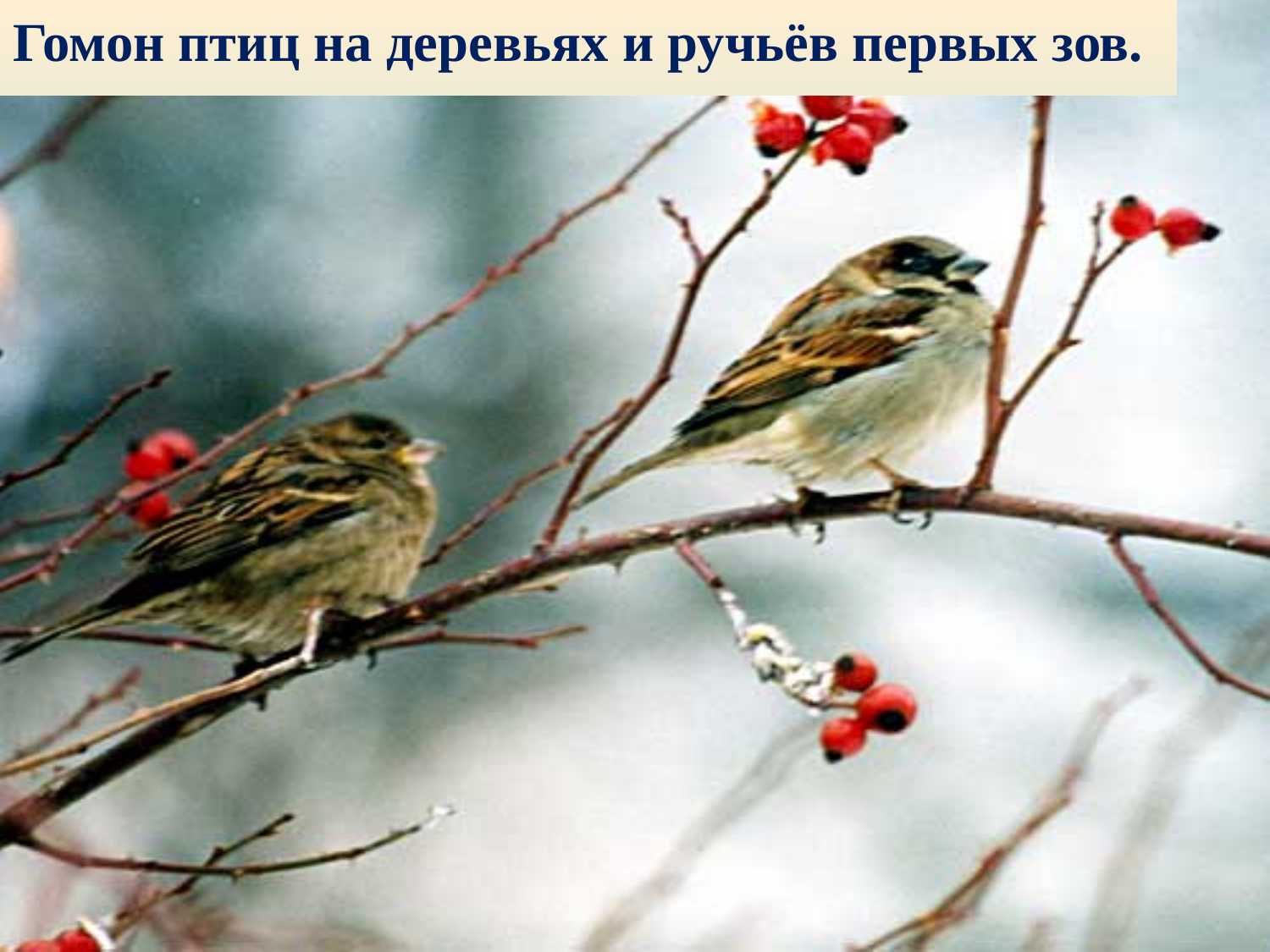

Гомон птиц на деревьях и ручьёв первых зов.